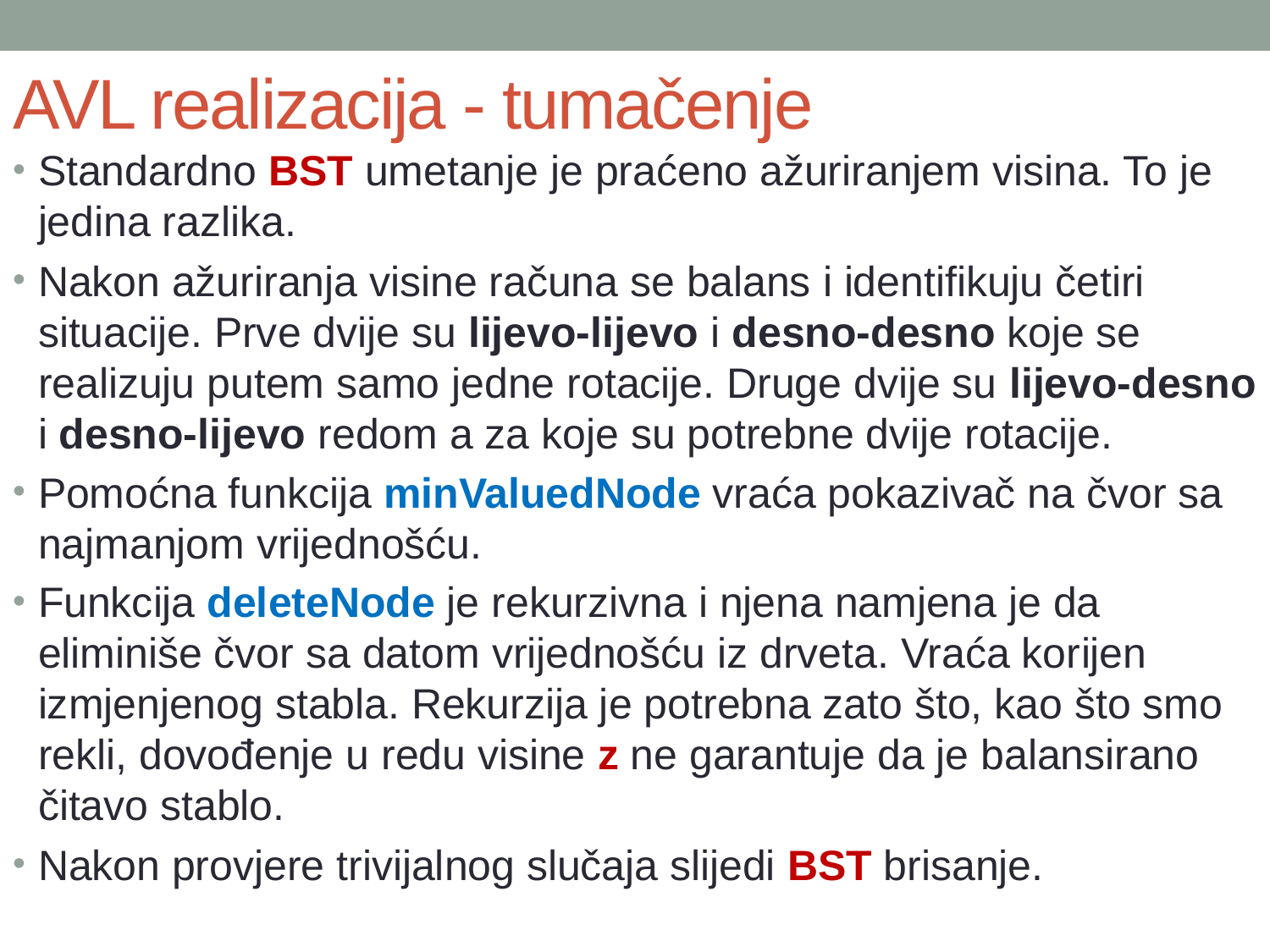

# AVL realizacija - tumačenje
Standardno BST umetanje je praćeno ažuriranjem visina. To je jedina razlika.
Nakon ažuriranja visine računa se balans i identifikuju četiri situacije. Prve dvije su lijevo-lijevo i desno-desno koje se realizuju putem samo jedne rotacije. Druge dvije su lijevo-desno i desno-lijevo redom a za koje su potrebne dvije rotacije.
Pomoćna funkcija minValuedNode vraća pokazivač na čvor sa najmanjom vrijednošću.
Funkcija deleteNode je rekurzivna i njena namjena je da eliminiše čvor sa datom vrijednošću iz drveta. Vraća korijen izmjenjenog stabla. Rekurzija je potrebna zato što, kao što smo rekli, dovođenje u redu visine z ne garantuje da je balansirano čitavo stablo.
Nakon provjere trivijalnog slučaja slijedi BST brisanje.